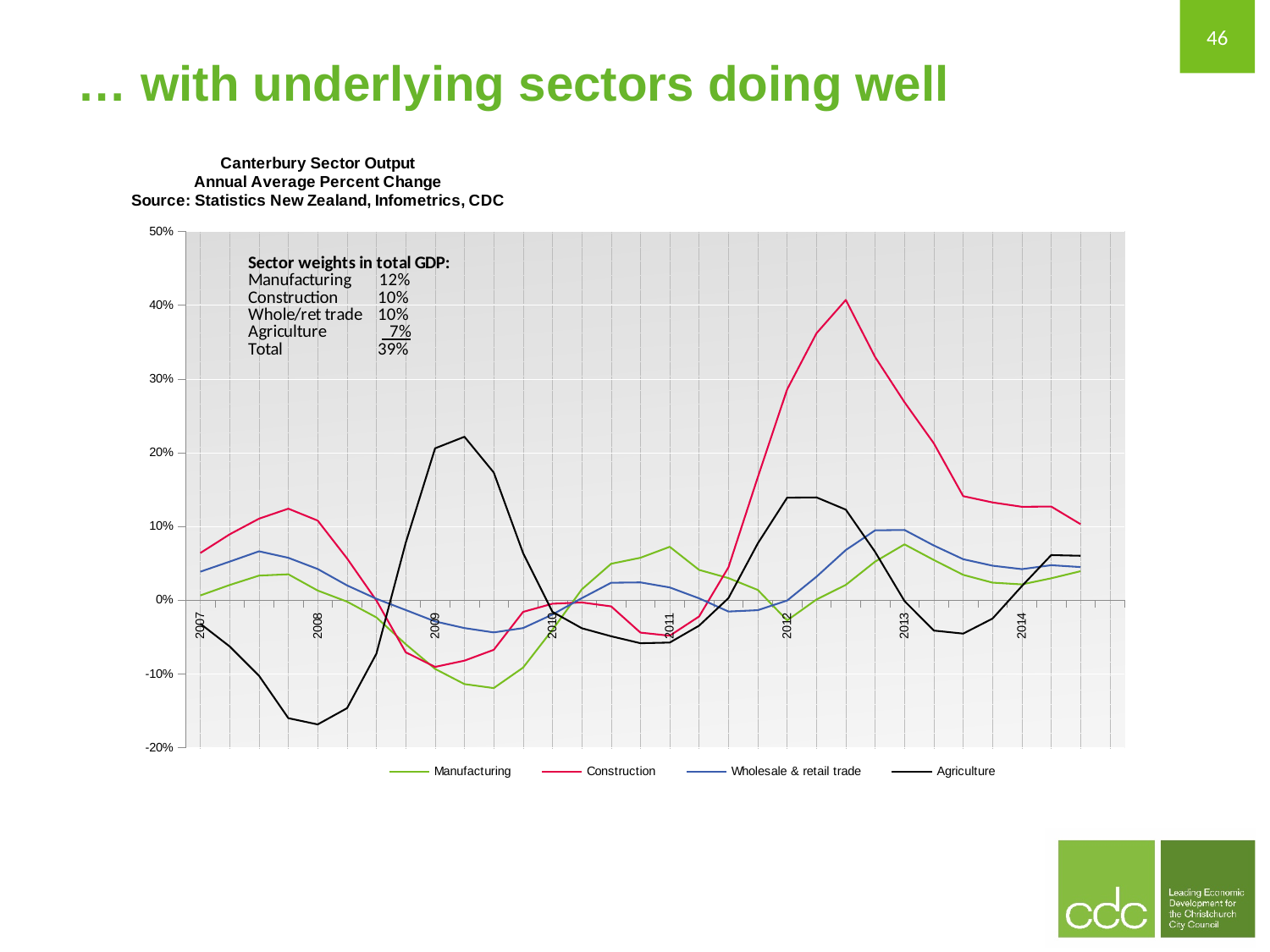

… with underlying sectors doing well

### Chart: Canterbury Sector Output
Annual Average Percent Change
Source: Statistics New Zealand, Infometrics, CDC

| Category |  |  |  |  |
|---|---|---|---|---|
| 2007 | 0.0064173825668929485 | 0.06395680116610358 | 0.03862727362098718 | -0.031891437325188635 |
|  | 0.020634599471514487 | 0.08929273564596871 | 0.0523448966383462 | -0.06268994948799678 |
|  | 0.033349973990517645 | 0.11048903116087745 | 0.06626559883761508 | -0.10247605549712238 |
|  | 0.03508060960233418 | 0.12407387405322483 | 0.0574383345669567 | -0.15991285257075977 |
| 2008 | 0.013081093383829016 | 0.10793518339771668 | 0.042273396921034066 | -0.16837205415925388 |
|  | -0.001938295932937485 | 0.05666743234926398 | 0.020057932678293942 | -0.1463638704275972 |
|  | -0.02336920749000815 | -0.0003728086953251888 | 0.0018894927695292114 | -0.07251737787307647 |
|  | -0.059685029640252116 | -0.07063428861400556 | -0.013343839401763763 | 0.07790116350943044 |
| 2009 | -0.09312599554986359 | -0.09041180585046571 | -0.02877655640729959 | 0.20592926578081433 |
|  | -0.11375602893227602 | -0.0819691248404464 | -0.03781842739805141 | 0.22158470325996116 |
|  | -0.1191697619728275 | -0.06724669227790628 | -0.043693617110777266 | 0.17307586606303782 |
|  | -0.09133869540949757 | -0.015842649325619858 | -0.03780625036145015 | 0.06384962341109701 |
| 2010 | -0.04017980758255366 | -0.004780740269789587 | -0.019404570965843925 | -0.015740600914291195 |
|  | 0.014642427672066253 | -0.003014834615575724 | 0.0027191396691055316 | -0.0379704249341537 |
|  | 0.04940001628467462 | -0.008391674524300237 | 0.023631261775767475 | -0.04889855960211942 |
|  | 0.05753241143348635 | -0.04392529589201568 | 0.02410964133306858 | -0.058313520882188365 |
| 2011 | 0.07235395805228365 | -0.04814260858526963 | 0.017312993482134772 | -0.05742483810742063 |
|  | 0.04105035665013056 | -0.02209416419633315 | 0.0025132558646405742 | -0.03454055970003288 |
|  | 0.029945545313702533 | 0.04454974109832643 | -0.015347207860978984 | 0.0027912353048611402 |
|  | 0.013934143636228805 | 0.1667257976943209 | -0.013552314847378514 | 0.07693931625772833 |
| 2012 | -0.027444742311536385 | 0.2858537547029367 | -0.0004318833027097126 | 0.1389505444852664 |
|  | 0.0009435235759296395 | 0.36192829779851765 | 0.03186963471884941 | 0.13939702021801942 |
|  | 0.020770840630627074 | 0.4071019963707234 | 0.06795133597849934 | 0.1227480945300039 |
|  | 0.052280923805464244 | 0.32968080096766206 | 0.09473254426636603 | 0.06539196372491698 |
| 2013 | 0.07570122671735227 | 0.26850351892372676 | 0.09522766898509802 | -0.001115954091466587 |
|  | 0.0544836921118033 | 0.2126371820921348 | 0.07413423508800124 | -0.04116439463333146 |
|  | 0.03437979796307712 | 0.14105421257060624 | 0.05559057913486678 | -0.045304600896679 |
|  | 0.02380452054503435 | 0.13248843926220508 | 0.04672574610224635 | -0.024936164277744373 |
| 2014 | 0.021434074620996234 | 0.12660321353666748 | 0.042051985825771535 | 0.01914535780576921 |
|  | 0.029718734420096204 | 0.1269741499177004 | 0.04743041504360116 | 0.061115378844542434 |
|  | 0.03933175032790339 | 0.10305544916449083 | 0.044945872760156574 | 0.06024400768197169 |
|  | None | None | None | None |